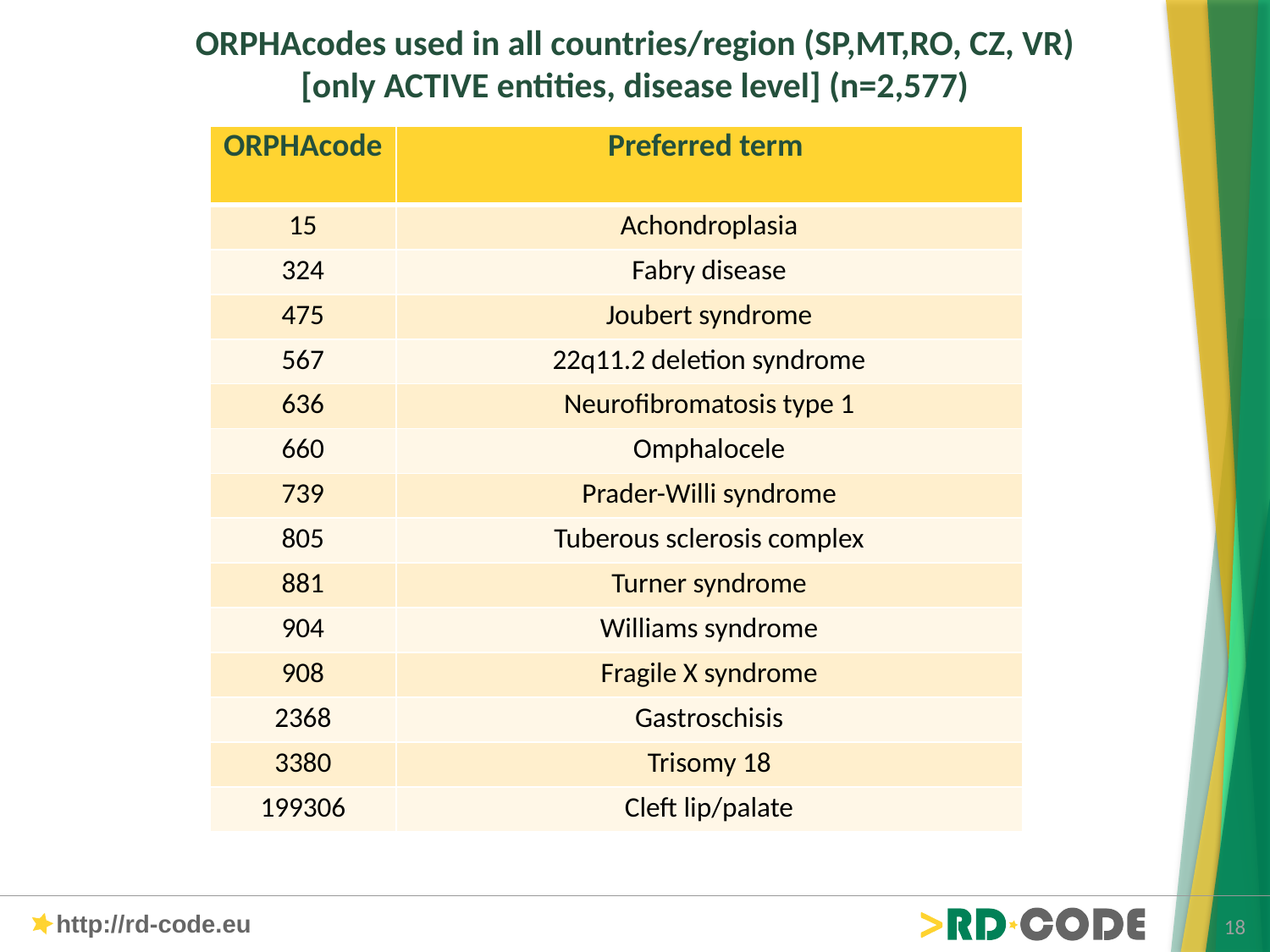

ORPHAcodes used in all countries/region (SP,MT,RO, CZ, VR)
 [only ACTIVE entities, disease level] (n=2,577)
| ORPHAcode | Preferred term |
| --- | --- |
| 15 | Achondroplasia |
| 324 | Fabry disease |
| 475 | Joubert syndrome |
| 567 | 22q11.2 deletion syndrome |
| 636 | Neurofibromatosis type 1 |
| 660 | Omphalocele |
| 739 | Prader-Willi syndrome |
| 805 | Tuberous sclerosis complex |
| 881 | Turner syndrome |
| 904 | Williams syndrome |
| 908 | Fragile X syndrome |
| 2368 | Gastroschisis |
| 3380 | Trisomy 18 |
| 199306 | Cleft lip/palate |
18